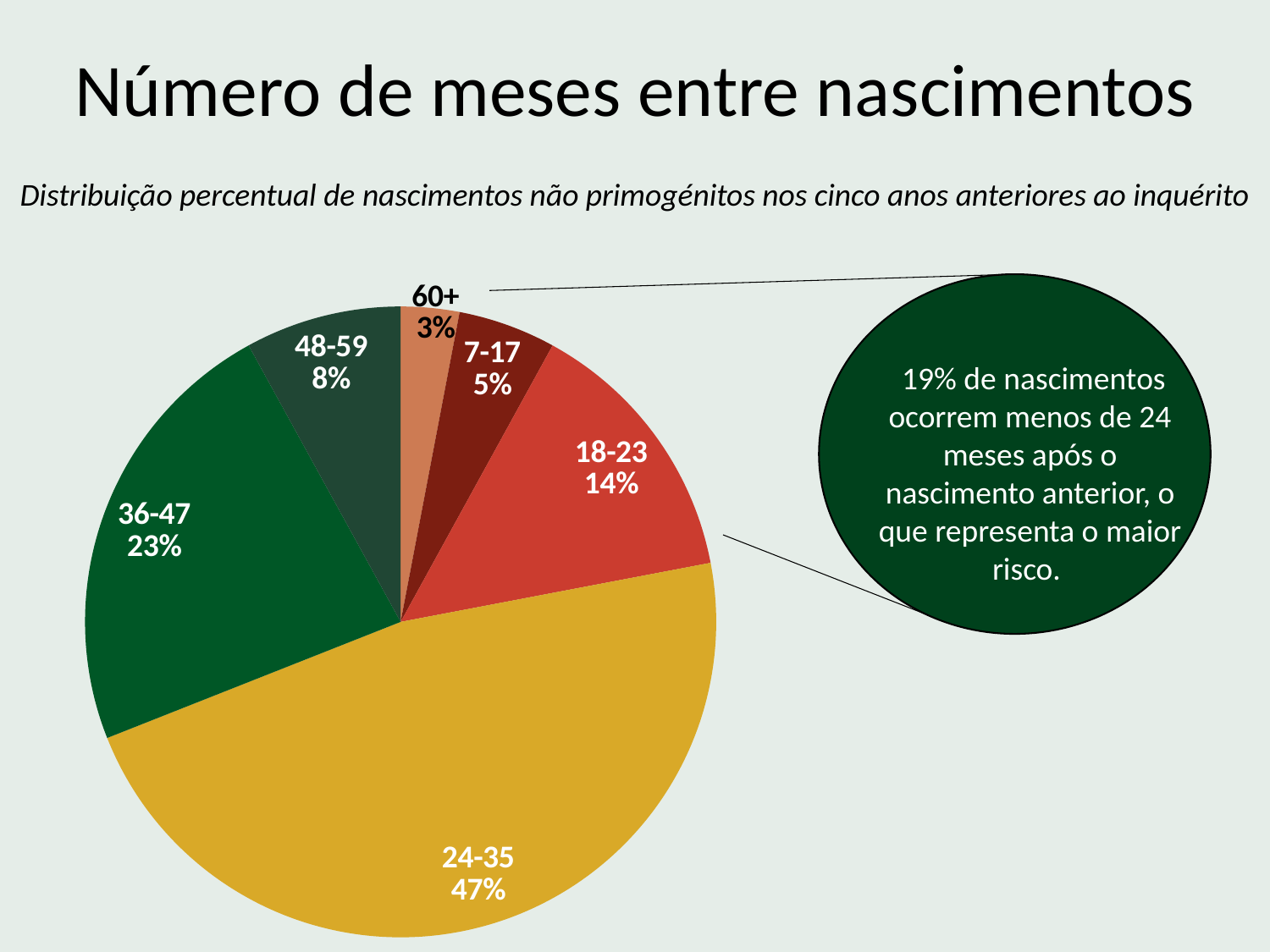

Número de meses entre nascimentos
Distribuição percentual de nascimentos não primogénitos nos cinco anos anteriores ao inquérito

### Chart

| Category | Sales |
|---|---|
| 60+ | 3.0 |
| 7-17 | 5.0 |
| 18-23 | 14.0 |
| 24-35 | 47.0 |
| 36-47 | 23.0 |
| 48-59 | 8.0 |
 19% de nascimentos ocorrem menos de 24 meses após o nascimento anterior, o que representa o maior risco.